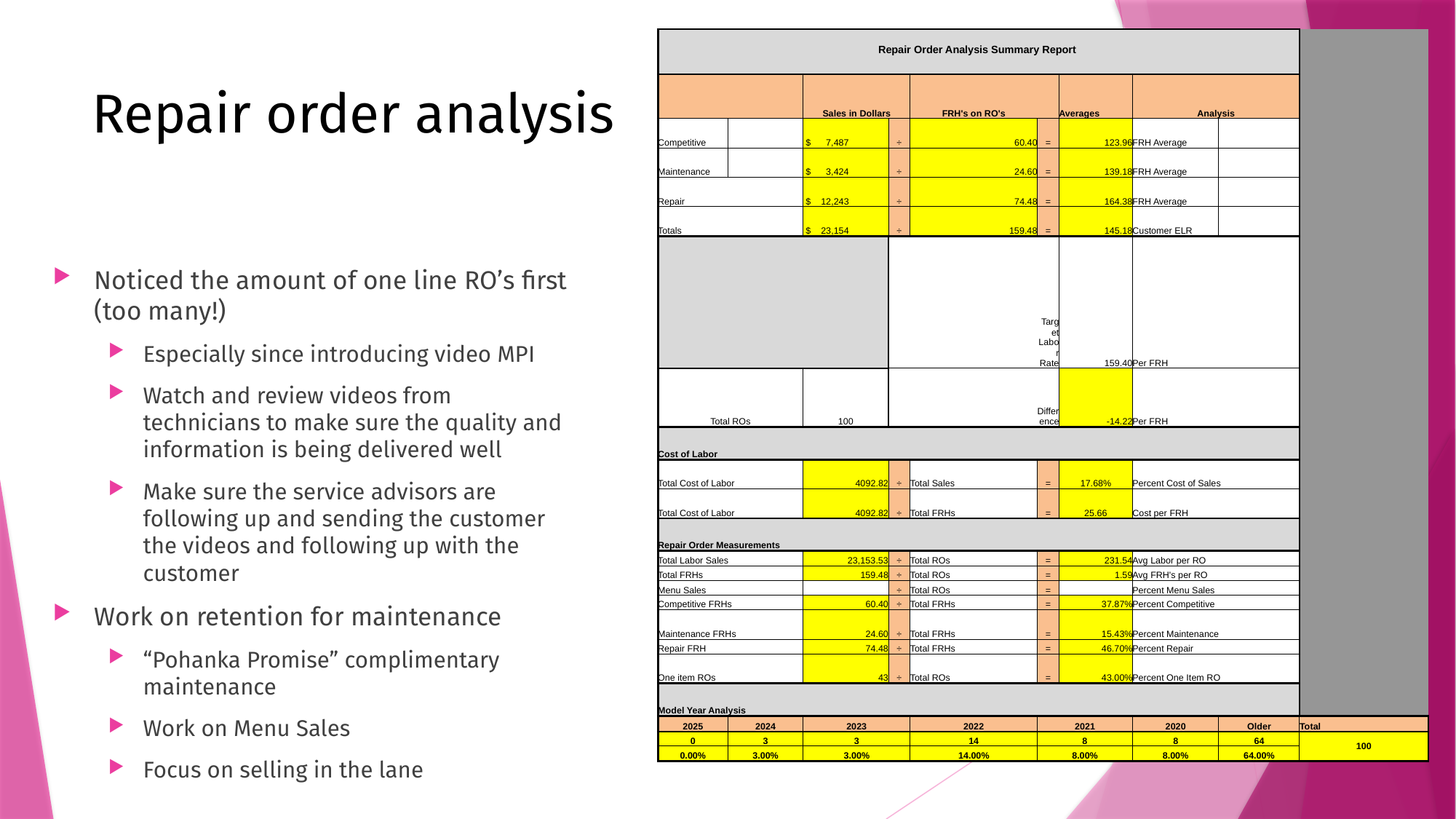

| Repair Order Analysis Summary Report |  |  |  |  |  |  |  |  |  |
| --- | --- | --- | --- | --- | --- | --- | --- | --- | --- |
|  |  |  |  |  |  |  |  |  |  |
|  |  | Sales in Dollars |  | FRH's on RO's |  |  |  |  |  |
|  |  |  |  |  |  | Averages | Analysis |  |  |
| Competitive |  | $ 7,487 | ÷ | 60.40 | = | 123.96 | FRH Average |  |  |
| Maintenance |  | $ 3,424 | ÷ | 24.60 | = | 139.18 | FRH Average |  |  |
| Repair |  | $ 12,243 | ÷ | 74.48 | = | 164.38 | FRH Average |  |  |
| Totals |  | $ 23,154 | ÷ | 159.48 | = | 145.18 | Customer ELR |  |  |
|  |  |  |  |  | Target Labor Rate | 159.40 | Per FRH |  |  |
| Total ROs |  | 100 |  |  | Difference | -14.22 | Per FRH |  |  |
|  |  |  |  |  |  |  |  |  |  |
| Cost of Labor |  |  |  |  |  |  |  |  |  |
| Total Cost of Labor |  | 4092.82 | ÷ | Total Sales | = | 17.68% | Percent Cost of Sales |  |  |
| Total Cost of Labor |  | 4092.82 | ÷ | Total FRHs | = | 25.66 | Cost per FRH |  |  |
|  |  |  |  |  |  |  |  |  |  |
| Repair Order Measurements |  |  |  |  |  |  |  |  |  |
| Total Labor Sales |  | 23,153.53 | ÷ | Total ROs | = | 231.54 | Avg Labor per RO |  |  |
| Total FRHs |  | 159.48 | ÷ | Total ROs | = | 1.59 | Avg FRH's per RO |  |  |
| Menu Sales |  |  | ÷ | Total ROs | = |  | Percent Menu Sales |  |  |
| Competitive FRHs |  | 60.40 | ÷ | Total FRHs | = | 37.87% | Percent Competitive |  |  |
| Maintenance FRHs |  | 24.60 | ÷ | Total FRHs | = | 15.43% | Percent Maintenance |  |  |
| Repair FRH |  | 74.48 | ÷ | Total FRHs | = | 46.70% | Percent Repair |  |  |
| One item ROs |  | 43 | ÷ | Total ROs | = | 43.00% | Percent One Item RO |  |  |
|  |  |  |  |  |  |  |  |  |  |
| Model Year Analysis |  |  |  |  |  |  |  |  |  |
| 2025 | 2024 | 2023 |  | 2022 | 2021 |  | 2020 | Older | Total |
| 0 | 3 | 3 |  | 14 | 8 |  | 8 | 64 | 100 |
| 0.00% | 3.00% | 3.00% |  | 14.00% | 8.00% |  | 8.00% | 64.00% |  |
# Repair order analysis
Noticed the amount of one line RO’s first (too many!)
Especially since introducing video MPI
Watch and review videos from technicians to make sure the quality and information is being delivered well
Make sure the service advisors are following up and sending the customer the videos and following up with the customer
Work on retention for maintenance
“Pohanka Promise” complimentary maintenance
Work on Menu Sales
Focus on selling in the lane